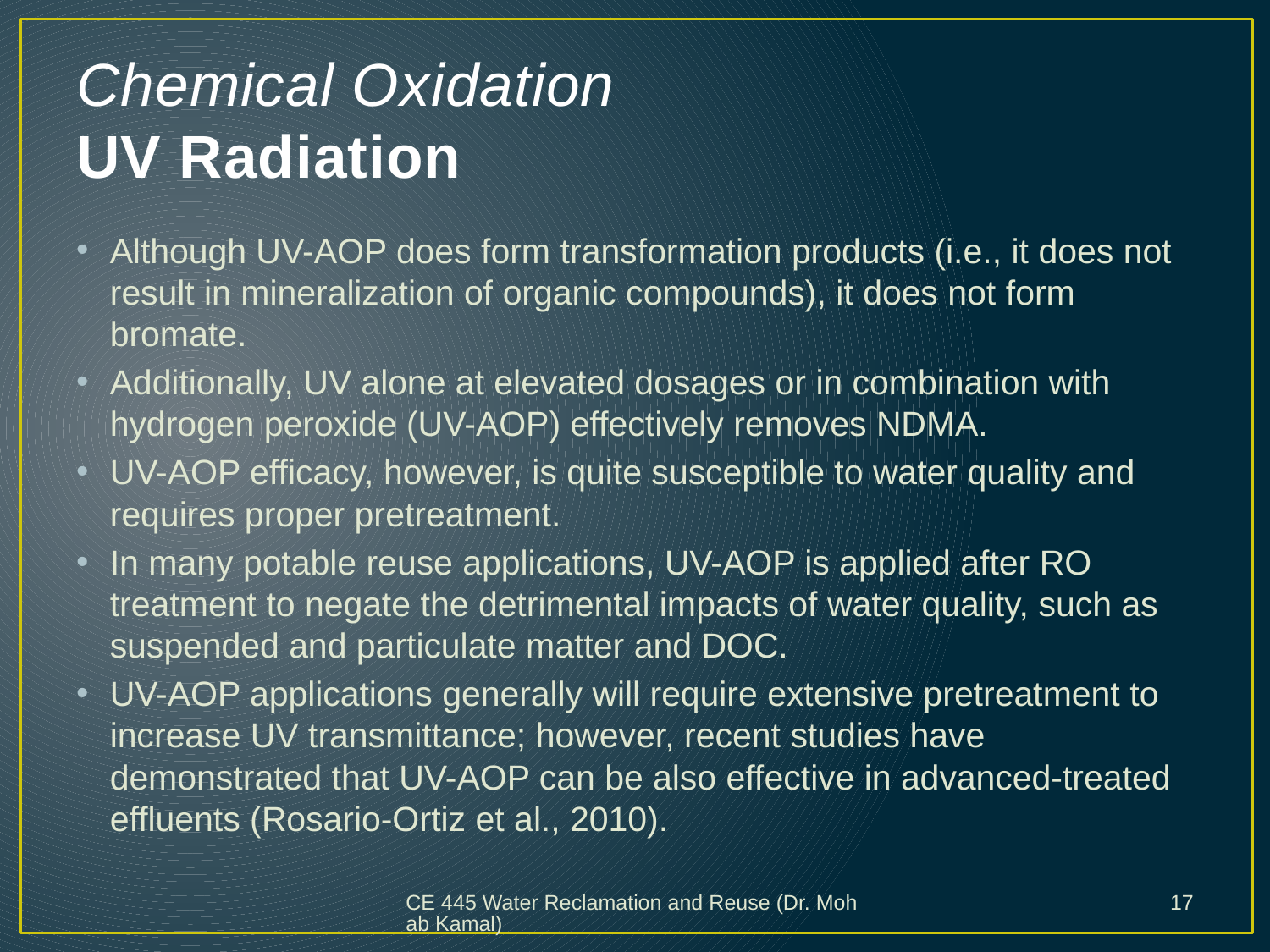

# Chemical Oxidation UV Radiation
Although UV-AOP does form transformation products (i.e., it does not result in mineralization of organic compounds), it does not form bromate.
Additionally, UV alone at elevated dosages or in combination with hydrogen peroxide (UV-AOP) effectively removes NDMA.
UV-AOP efficacy, however, is quite susceptible to water quality and requires proper pretreatment.
In many potable reuse applications, UV-AOP is applied after RO treatment to negate the detrimental impacts of water quality, such as suspended and particulate matter and DOC.
UV-AOP applications generally will require extensive pretreatment to increase UV transmittance; however, recent studies have demonstrated that UV-AOP can be also effective in advanced-treated effluents (Rosario-Ortiz et al., 2010).
CE 445 Water Reclamation and Reuse (Dr. Mohab Kamal)
17